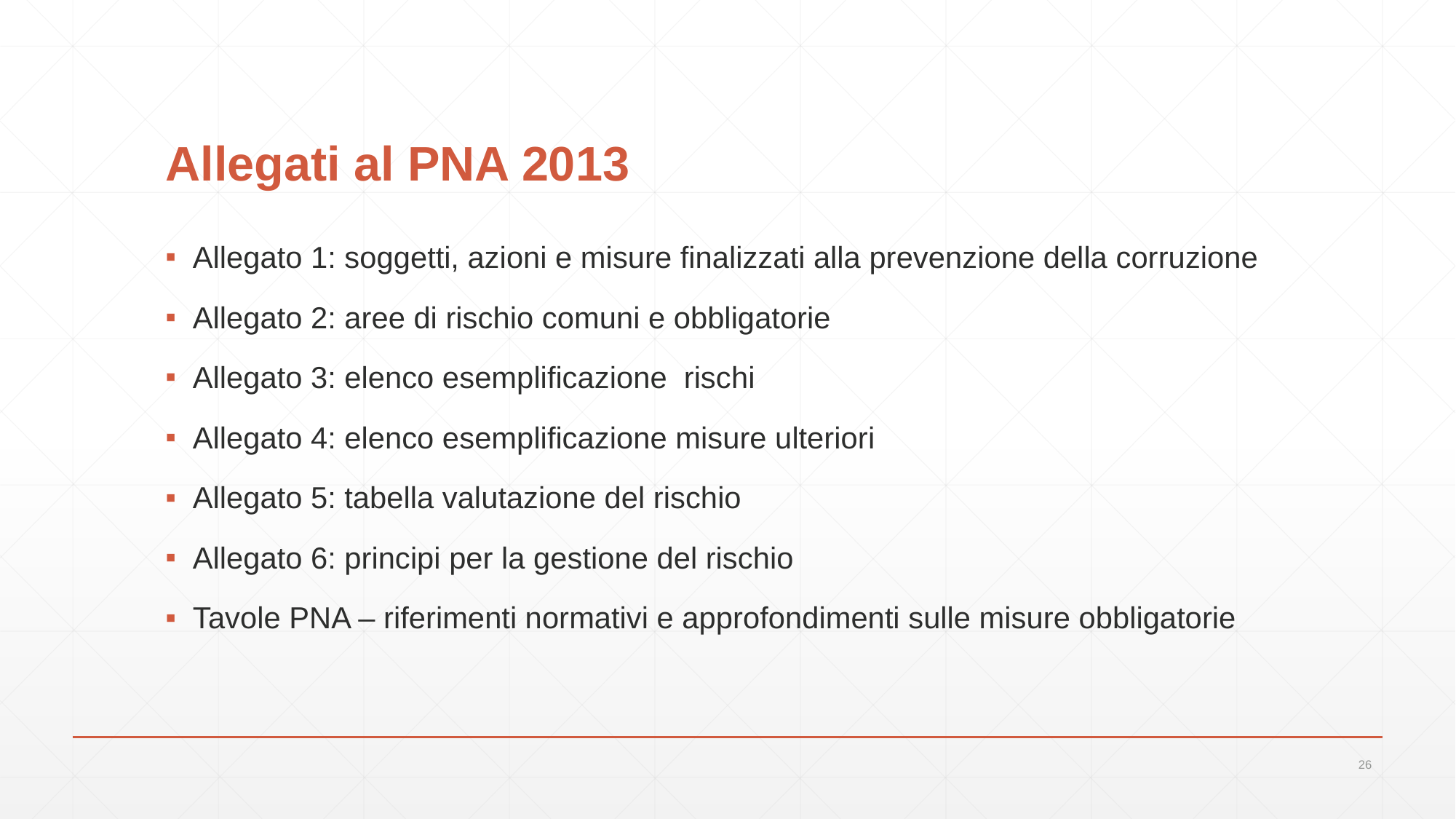

# Allegati al PNA 2013
Allegato 1: soggetti, azioni e misure finalizzati alla prevenzione della corruzione
Allegato 2: aree di rischio comuni e obbligatorie
Allegato 3: elenco esemplificazione  rischi
Allegato 4: elenco esemplificazione misure ulteriori
Allegato 5: tabella valutazione del rischio
Allegato 6: principi per la gestione del rischio
Tavole PNA – riferimenti normativi e approfondimenti sulle misure obbligatorie

26